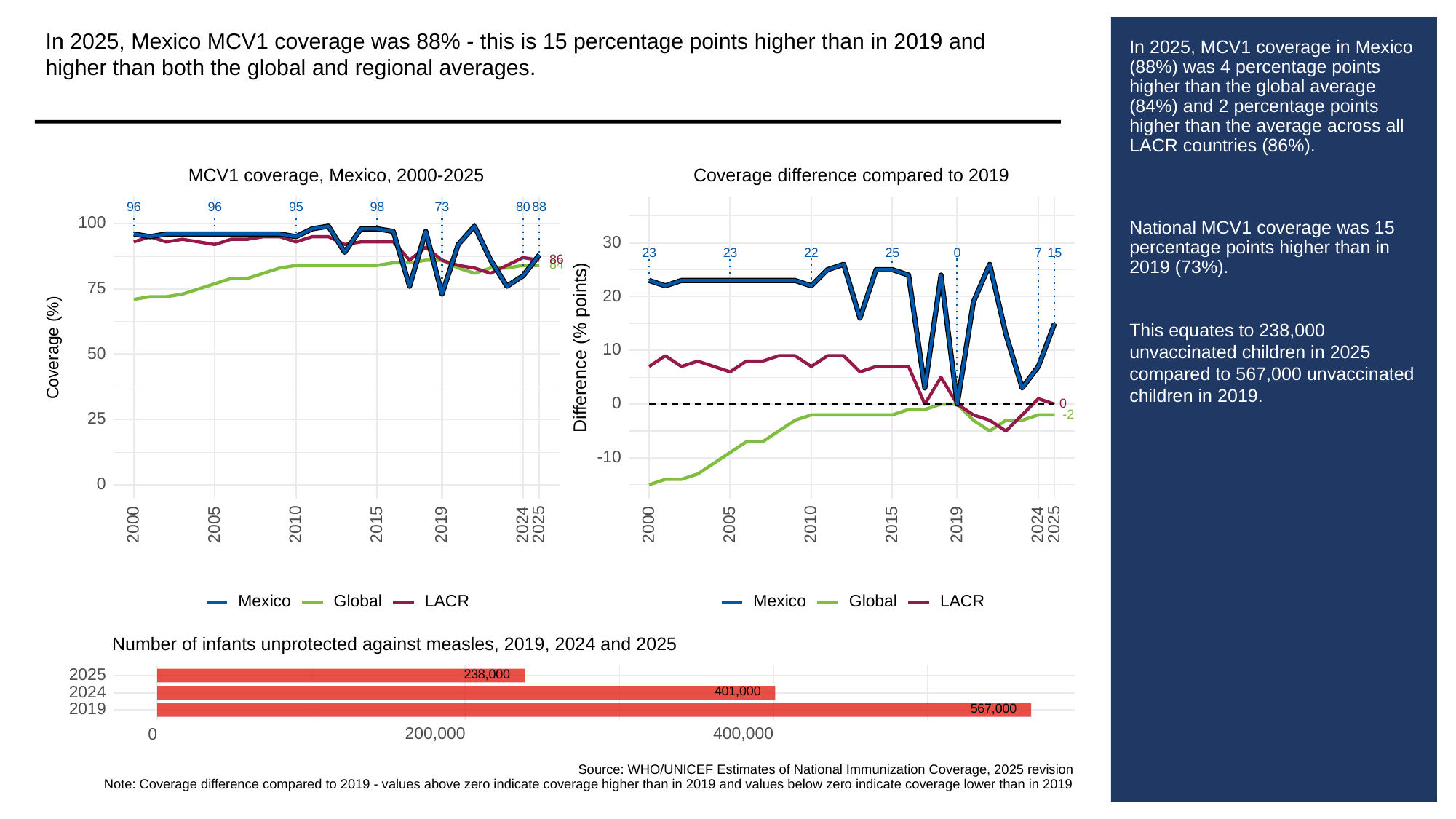

In 2025, Mexico MCV1 coverage was 88% - this is 15 percentage points higher than in 2019 and higher than both the global and regional averages.
# In 2025, MCV1 coverage in Mexico (88%) was 4 percentage points higher than the global average (84%) and 2 percentage points higher than the average across all LACR countries (86%).

National MCV1 coverage was 15 percentage points higher than in 2019 (73%).

This equates to 238,000 unvaccinated children in 2025 compared to 567,000 unvaccinated children in 2019.

MCV1 coverage, Mexico, 2000-2025
Coverage difference compared to 2019

73
96
96
95
98
80
88

100

30

23
23
25
0
15
22
7
86

84

75

20

Difference (% points)
Coverage (%)
10
50

0
0

-2
25

-10

0

2000
2005
2010
2015
2019
2024
2025
2000
2005
2010
2015
2019
2024
2025
Global
LACR
Global
LACR
Mexico
Mexico

Number of infants unprotected against measles, 2019, 2024 and 2025

238,000
2025

401,000
2024

567,000
2019

200,000
400,000
0
Source: WHO/UNICEF Estimates of National Immunization Coverage, 2025 revision
Note: Coverage difference compared to 2019 - values above zero indicate coverage higher than in 2019 and values below zero indicate coverage lower than in 2019